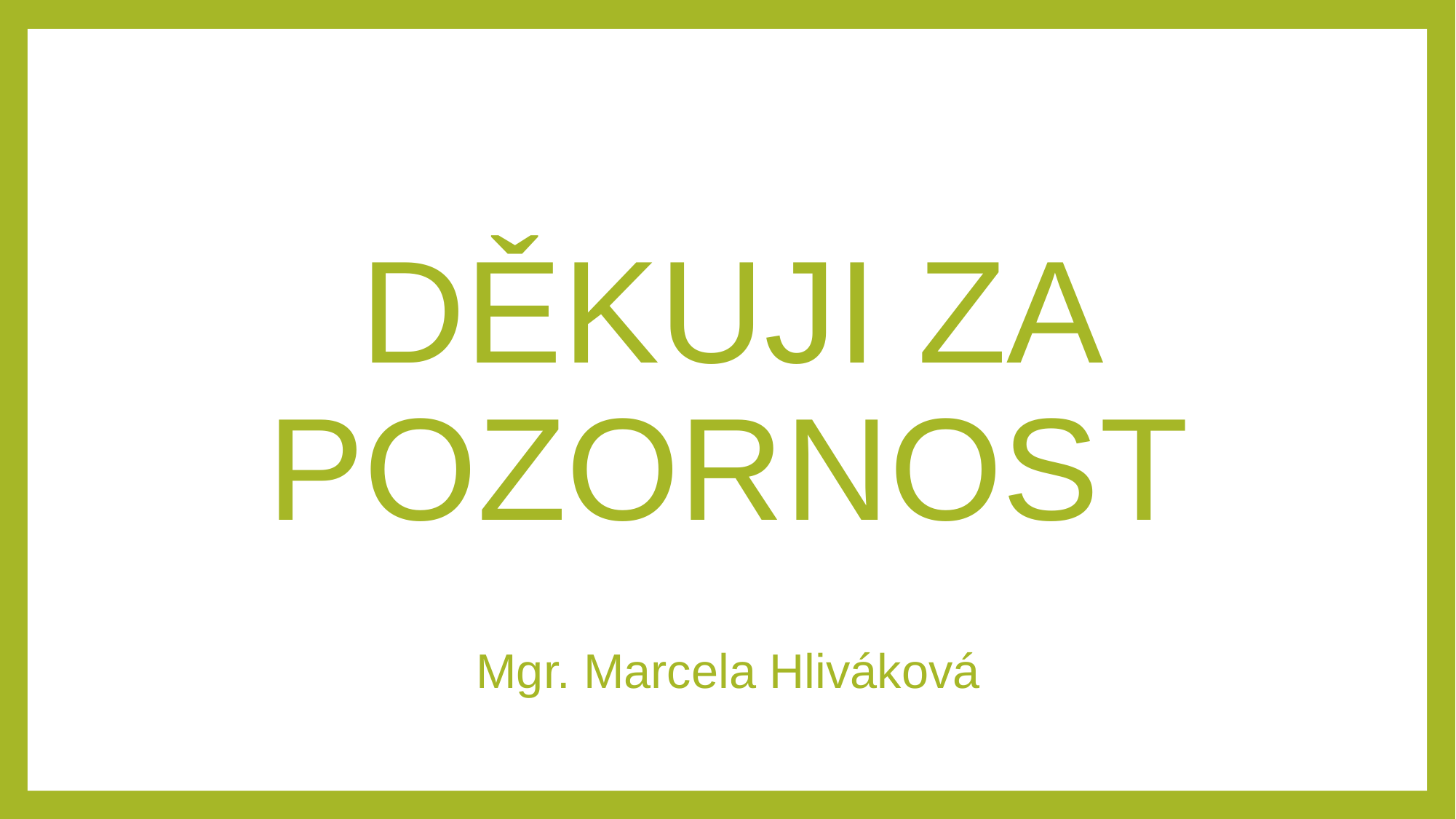

#

DĚKUJI ZA POZORNOST

Mgr. Marcela Hliváková